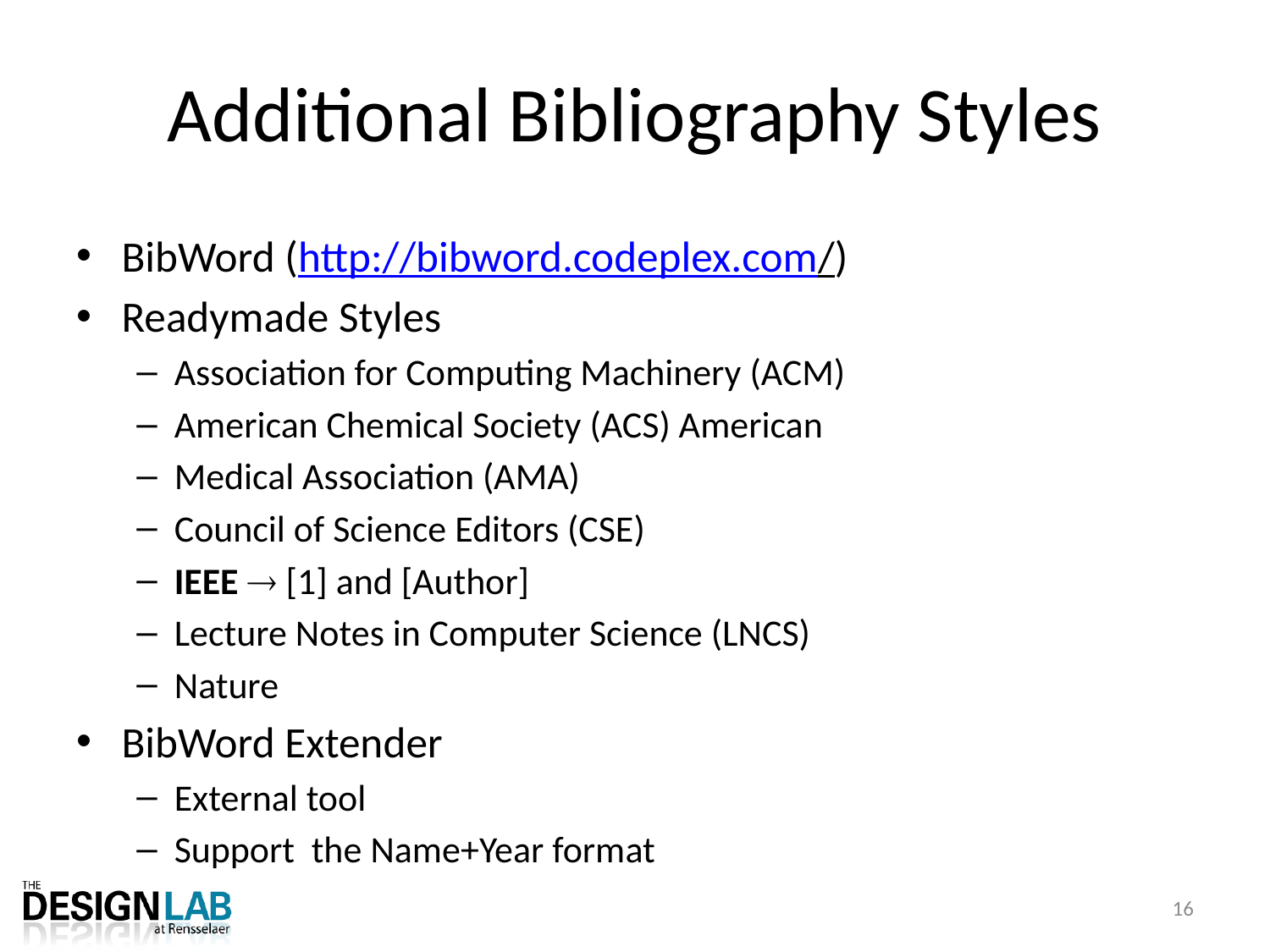

# Additional Bibliography Styles
BibWord (http://bibword.codeplex.com/)
Readymade Styles
Association for Computing Machinery (ACM)
American Chemical Society (ACS) American
Medical Association (AMA)
Council of Science Editors (CSE)
IEEE → [1] and [Author]
Lecture Notes in Computer Science (LNCS)
Nature
BibWord Extender
External tool
Support  the Name+Year format
16